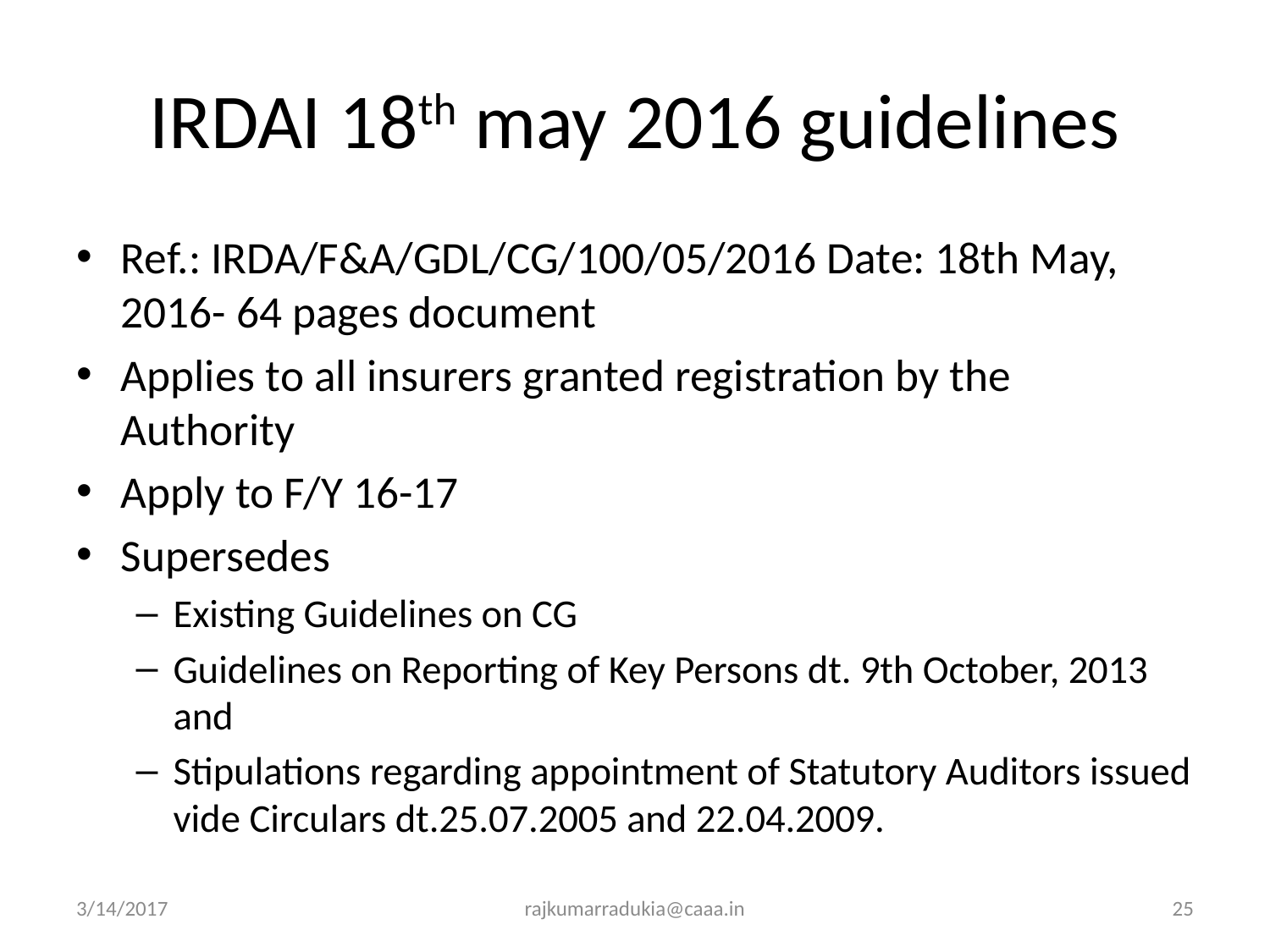

# IRDAI 18th may 2016 guidelines
Ref.: IRDA/F&A/GDL/CG/100/05/2016 Date: 18th May, 2016- 64 pages document
Applies to all insurers granted registration by the Authority
Apply to F/Y 16-17
Supersedes
Existing Guidelines on CG
Guidelines on Reporting of Key Persons dt. 9th October, 2013 and
Stipulations regarding appointment of Statutory Auditors issued vide Circulars dt.25.07.2005 and 22.04.2009.

3/14/2017
rajkumarradukia@caaa.in
25